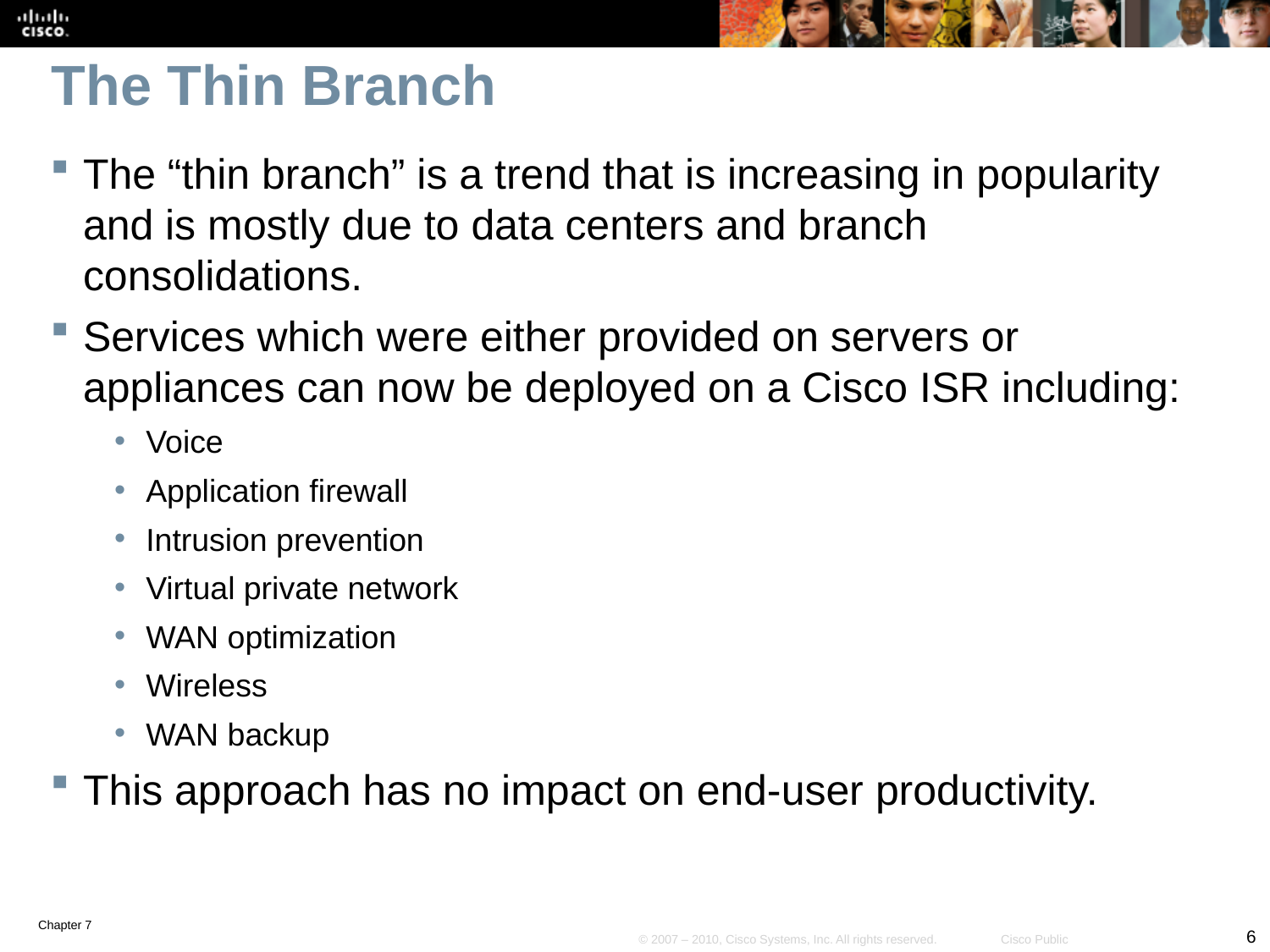

# The Thin Branch
The “thin branch” is a trend that is increasing in popularity and is mostly due to data centers and branch consolidations.
Services which were either provided on servers or appliances can now be deployed on a Cisco ISR including:
Voice
Application firewall
Intrusion prevention
Virtual private network
WAN optimization
Wireless
WAN backup
This approach has no impact on end-user productivity.